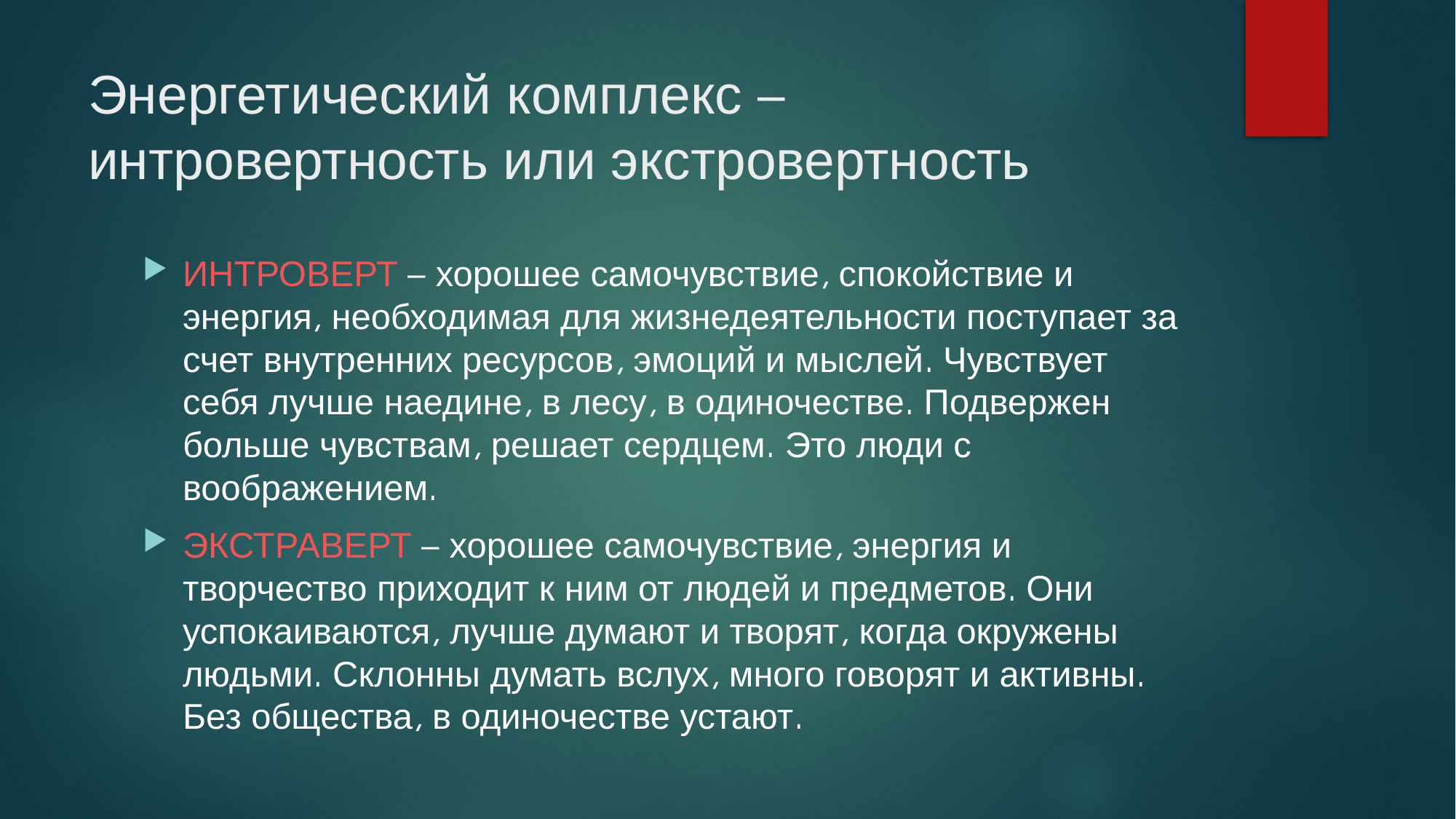

# Энергетический комплекс – интровертность или экстровертность
ИНТРОВЕРТ – хорошее самочувствие, спокойствие и энергия, необходимая для жизнедеятельности поступает за счет внутренних ресурсов, эмоций и мыслей. Чувствует себя лучше наедине, в лесу, в одиночестве. Подвержен больше чувствам, решает сердцем. Это люди с воображением.
ЭКСТРАВЕРТ – хорошее самочувствие, энергия и творчество приходит к ним от людей и предметов. Они успокаиваются, лучше думают и творят, когда окружены людьми. Склонны думать вслух, много говорят и активны. Без общества, в одиночестве устают.